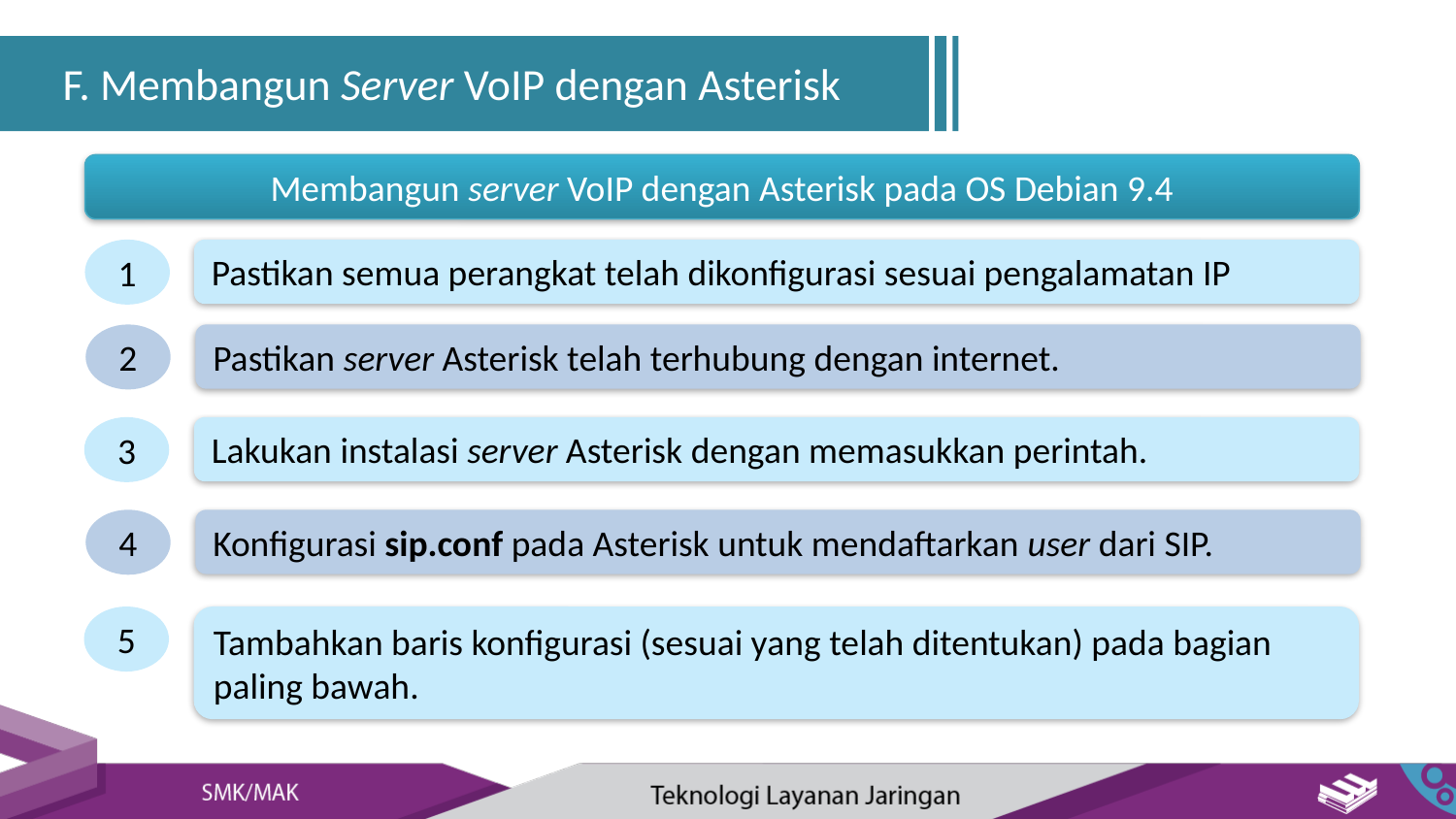

F. Membangun Server VoIP dengan Asterisk
Membangun server VoIP dengan Asterisk pada OS Debian 9.4
1
Pastikan semua perangkat telah dikonfigurasi sesuai pengalamatan IP
2
Pastikan server Asterisk telah terhubung dengan internet.
3
Lakukan instalasi server Asterisk dengan memasukkan perintah.
4
Konfigurasi sip.conf pada Asterisk untuk mendaftarkan user dari SIP.
5
Tambahkan baris konfigurasi (sesuai yang telah ditentukan) pada bagian paling bawah.